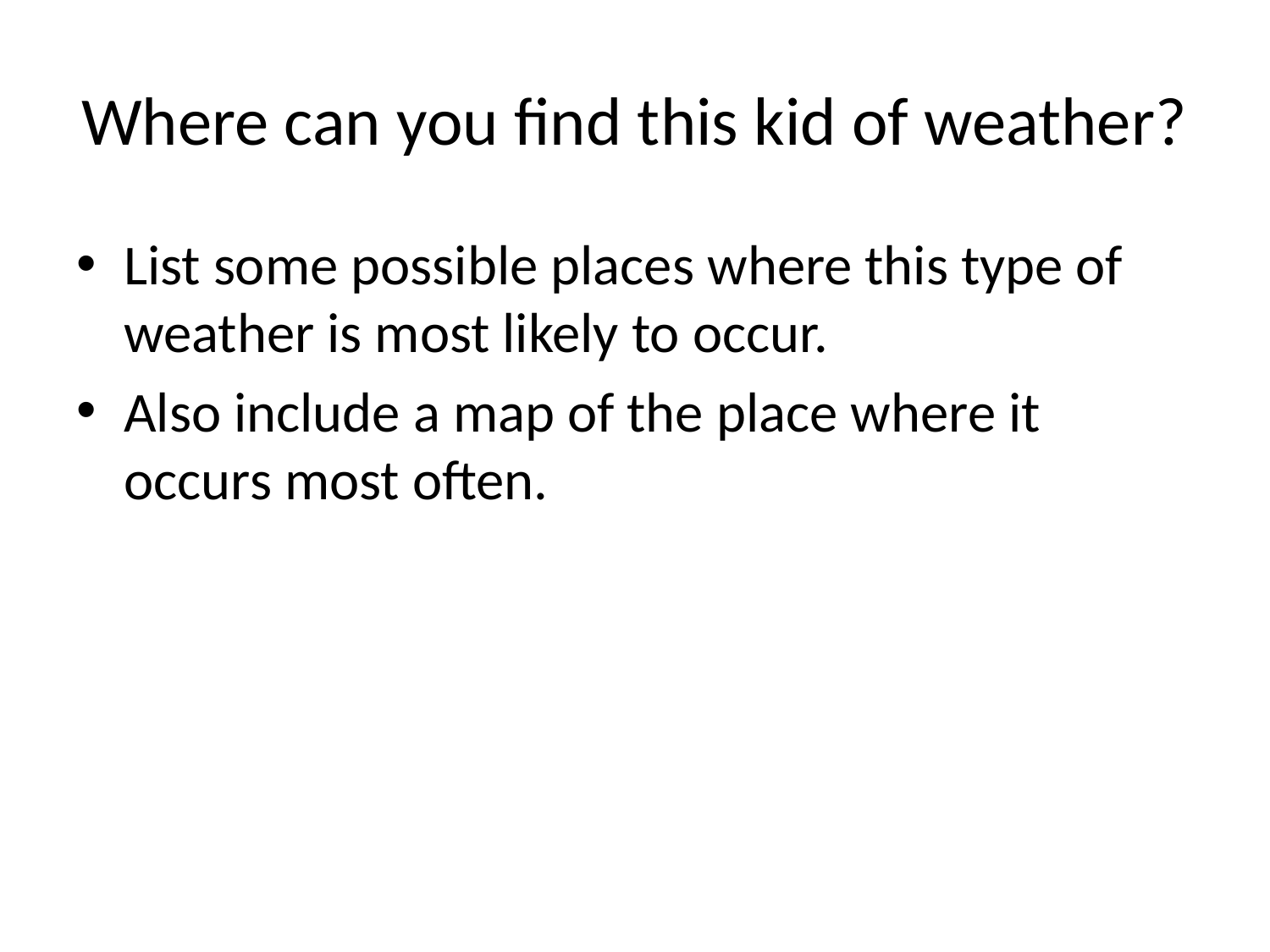

# Where can you find this kid of weather?
List some possible places where this type of weather is most likely to occur.
Also include a map of the place where it occurs most often.